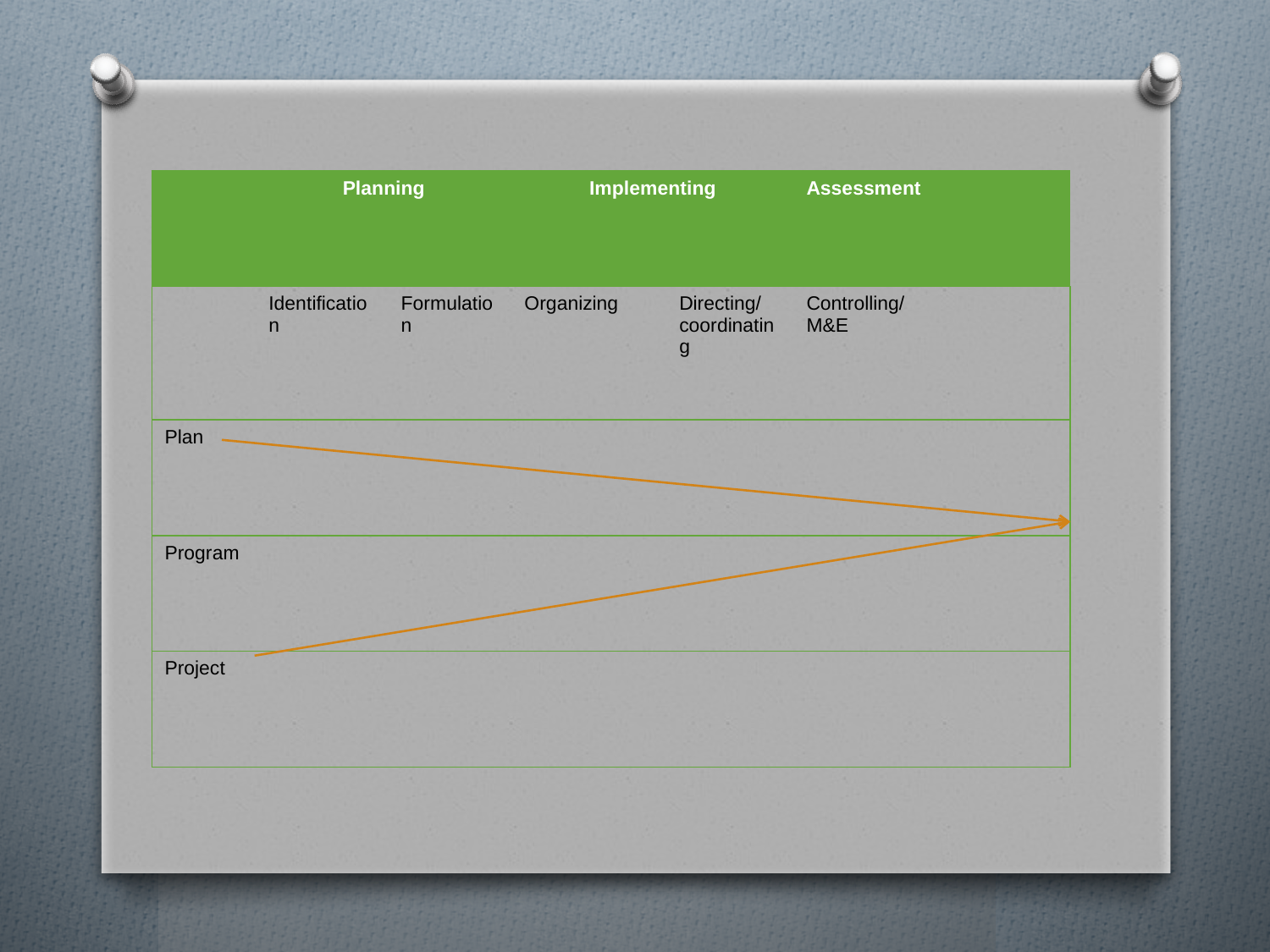

|  | Planning |  | Implementing |  | Assessment |  |
| --- | --- | --- | --- | --- | --- | --- |
|  | Identification | Formulation | Organizing | Directing/coordinating | Controlling/M&E |  |
| Plan |  |  |  |  |  |  |
| Program |  |  |  |  |  |  |
| Project |  |  |  |  |  |  |